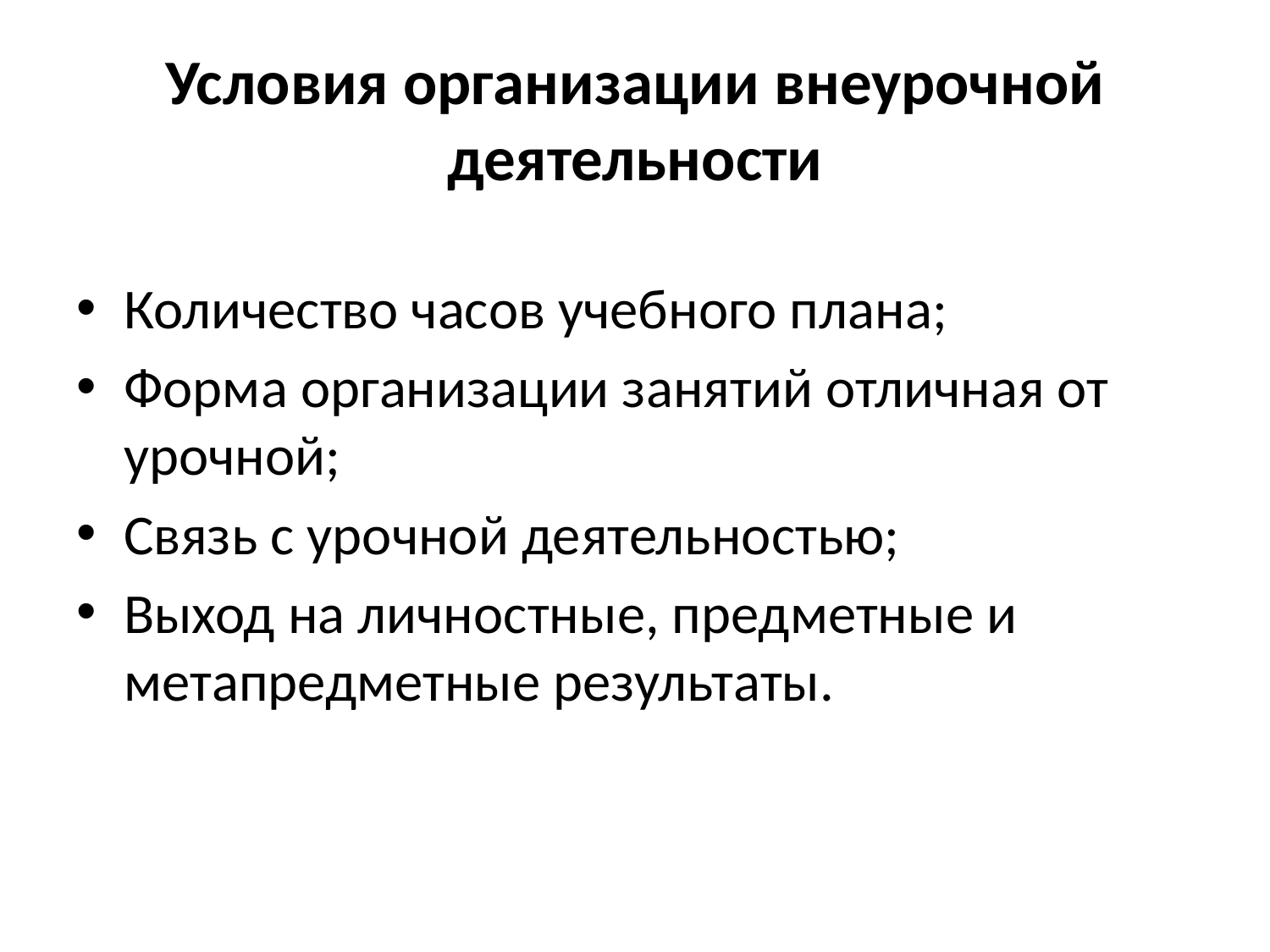

# Условия организации внеурочной деятельности
Количество часов учебного плана;
Форма организации занятий отличная от урочной;
Связь с урочной деятельностью;
Выход на личностные, предметные и 
метапредметные результаты.